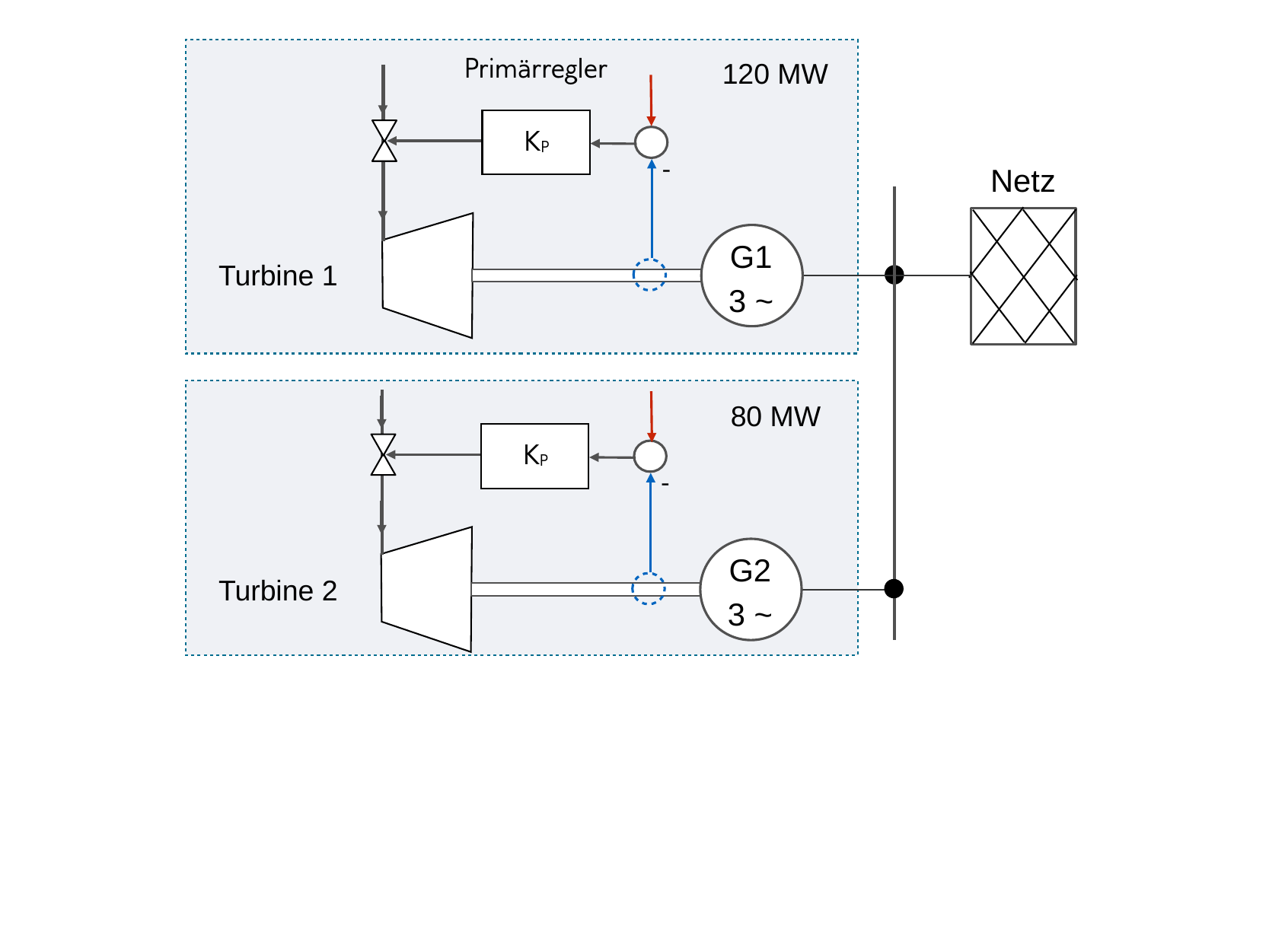

Primärregler

120 MW

KP

-
Netz

G1
3 ~
Turbine 1

80 MW

KP

-

G2
3 ~
Turbine 2